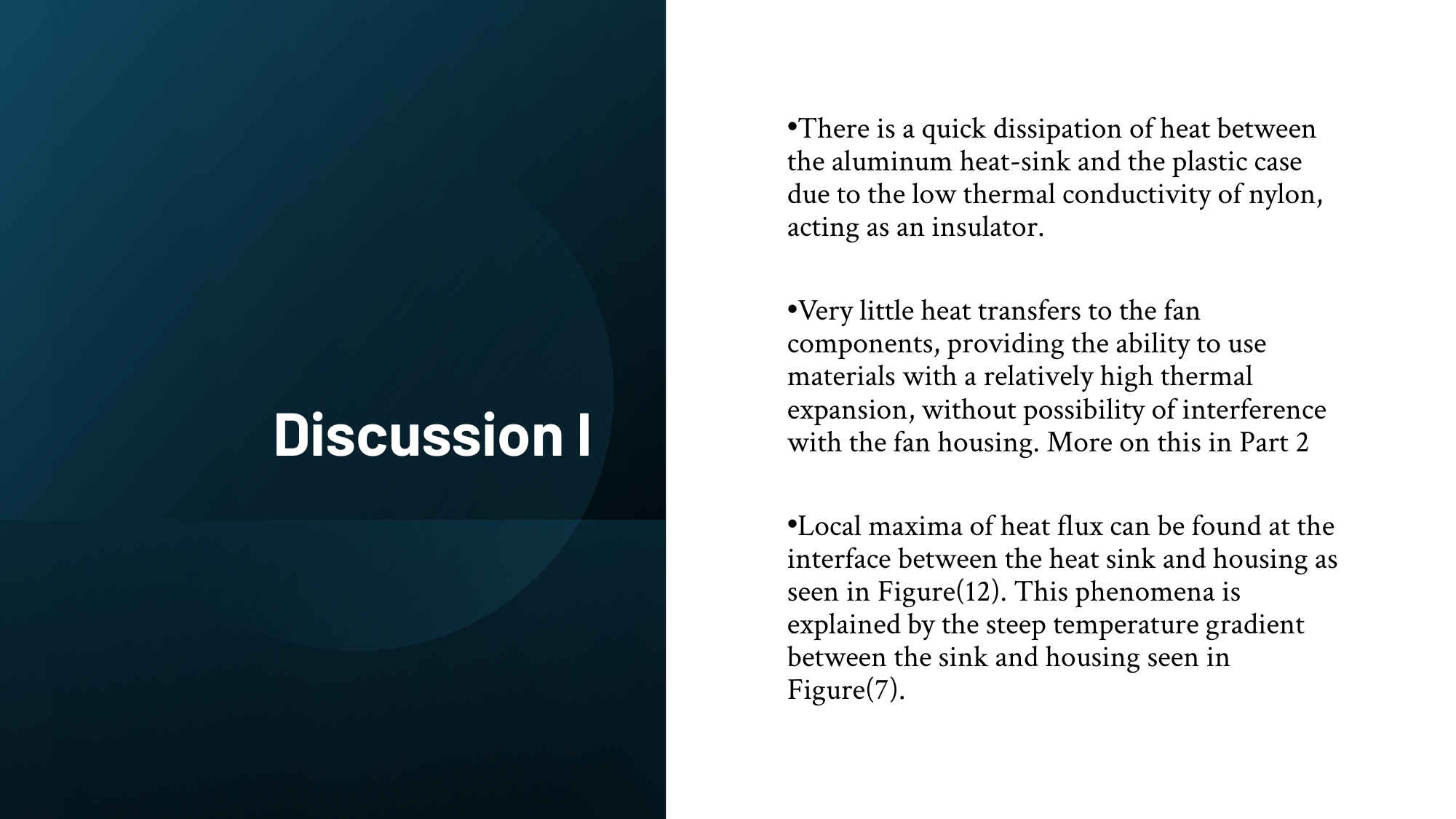

# Discussion I

There is a quick dissipation of heat between the aluminum heat-sink and the plastic case due to the low thermal conductivity of nylon, acting as an insulator.

Very little heat transfers to the fan components, providing the ability to use materials with a relatively high thermal expansion, without possibility of interference with the fan housing. More on this in Part 2

Local maxima of heat flux can be found at the interface between the heat sink and housing as seen in Figure(12). This phenomena is explained by the steep temperature gradient between the sink and housing seen in Figure(7).